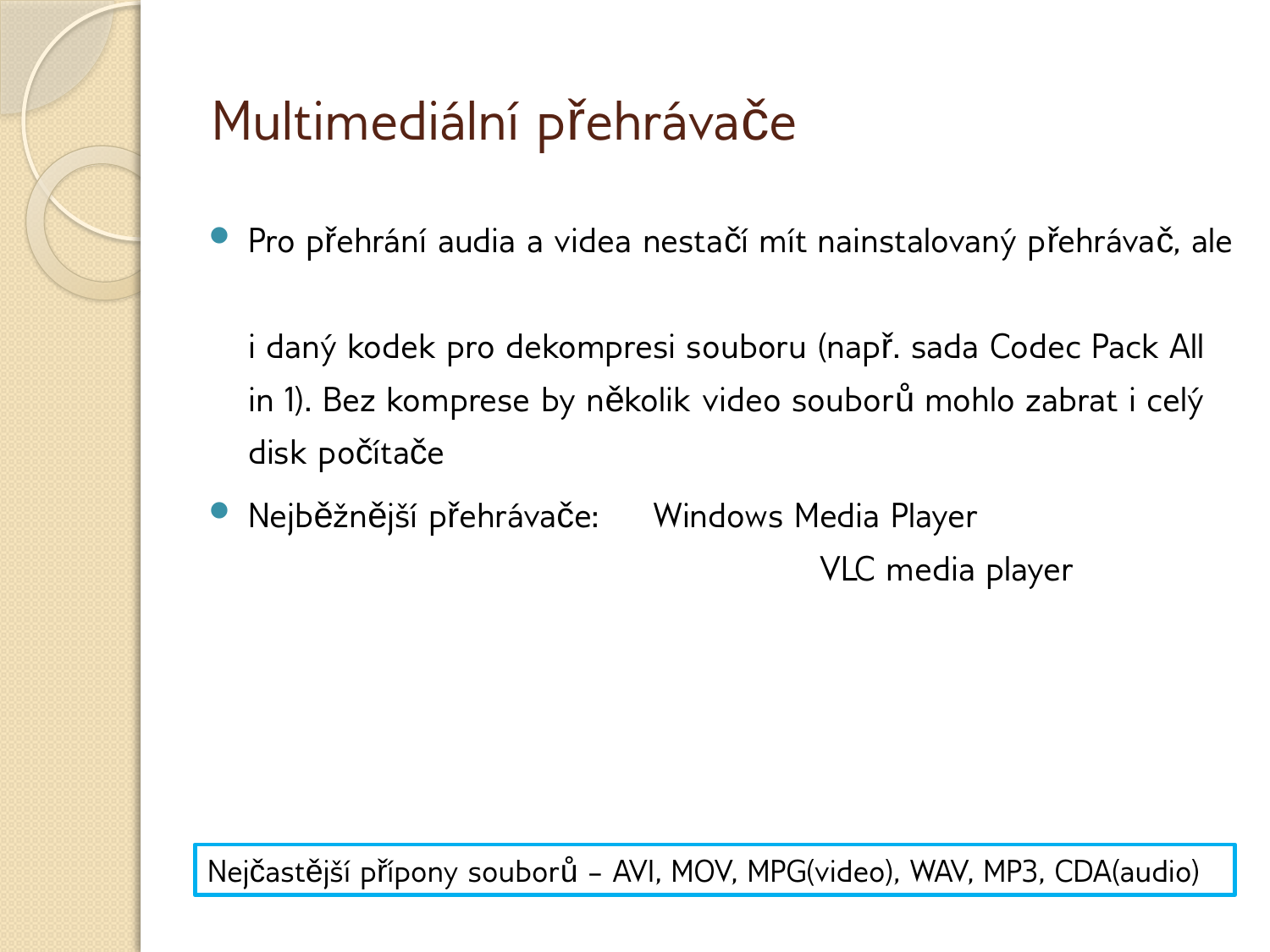

# Multimediální přehrávače
Pro přehrání audia a videa nestačí mít nainstalovaný přehrávač, ale
i daný kodek pro dekompresi souboru (např. sada Codec Pack All
in 1). Bez komprese by několik video souborů mohlo zabrat i celý disk počítače
Nejběžnější přehrávače:     Windows Media Player						      VLC media player
Nejčastější přípony souborů – AVI, MOV, MPG(video), WAV, MP3, CDA(audio)